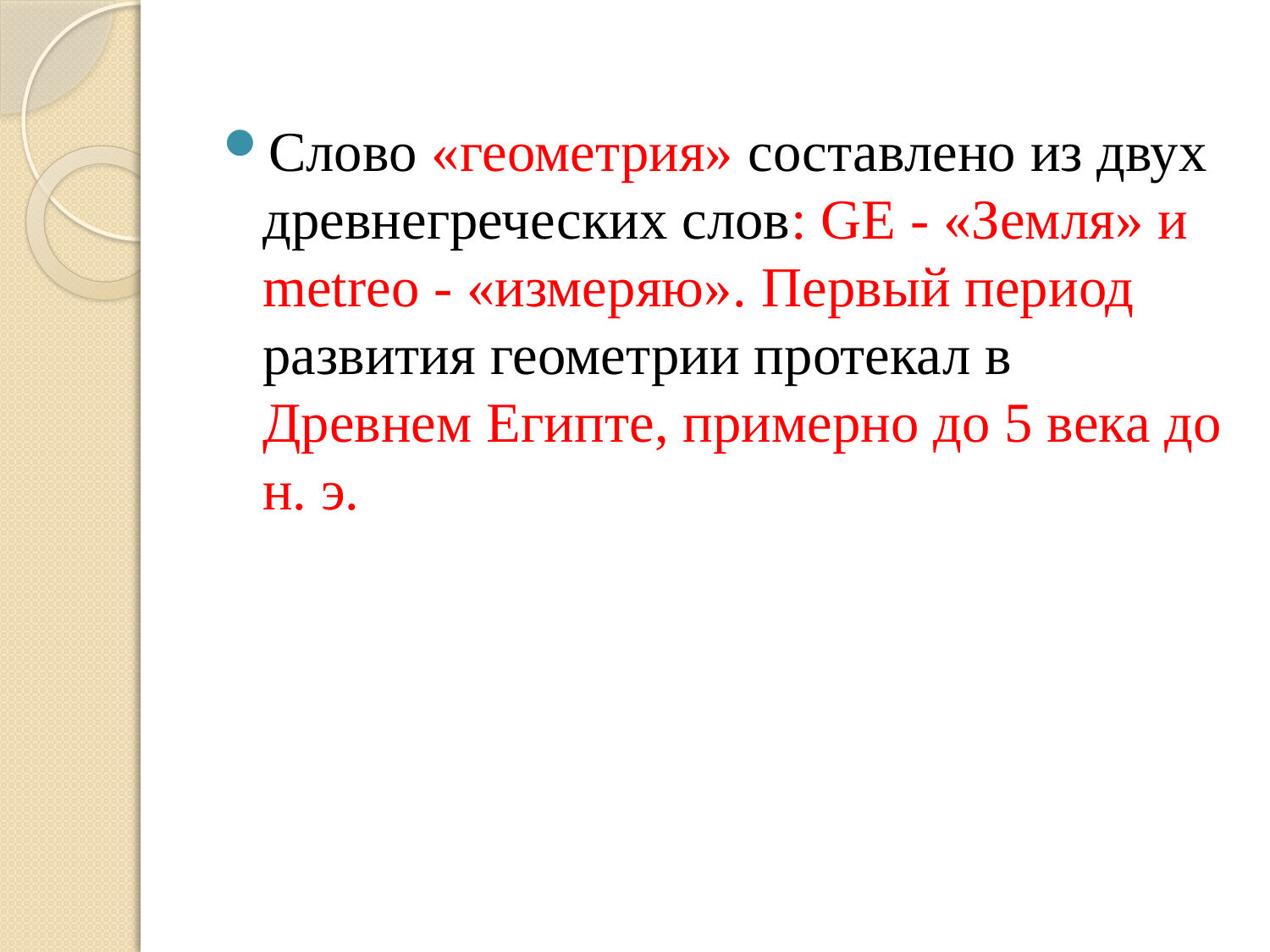

#
Слово «геометрия» составлено из двух древнегреческих слов: GE - «Земля» и metreo - «измеряю». Первый период развития геометрии протекал в Древнем Египте, примерно до 5 века до н. э.